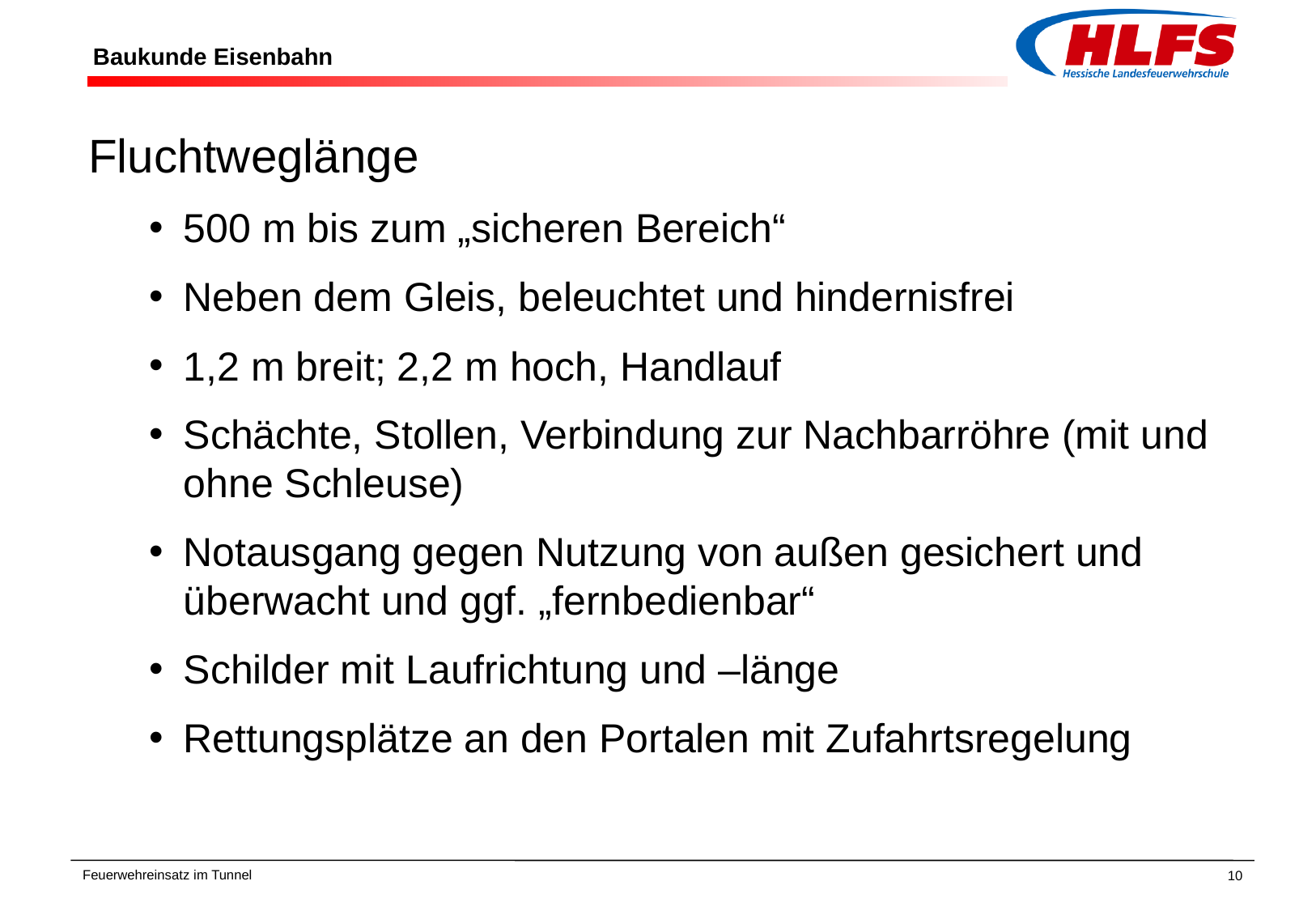

# Baukunde Eisenbahn
Fluchtweglänge
500 m bis zum „sicheren Bereich“
Neben dem Gleis, beleuchtet und hindernisfrei
1,2 m breit; 2,2 m hoch, Handlauf
Schächte, Stollen, Verbindung zur Nachbarröhre (mit und ohne Schleuse)
Notausgang gegen Nutzung von außen gesichert und überwacht und ggf. „fernbedienbar“
Schilder mit Laufrichtung und –länge
Rettungsplätze an den Portalen mit Zufahrtsregelung
Feuerwehreinsatz im Tunnel
10